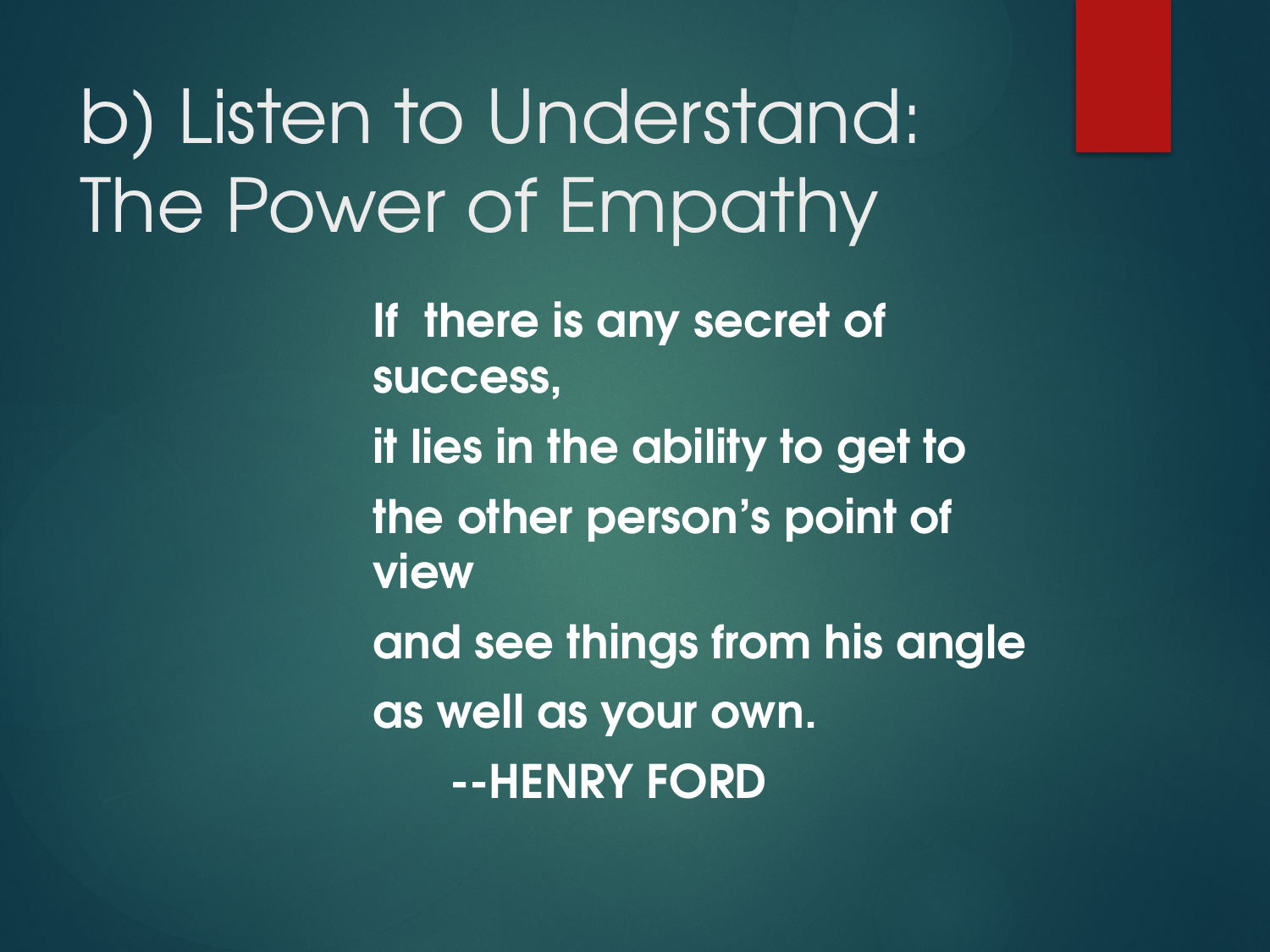

# b) Listen to Understand: The Power of Empathy
If  there is any secret of success,
it lies in the ability to get to
the other person’s point of view
and see things from his angle
as well as your own.
			      --HENRY FORD